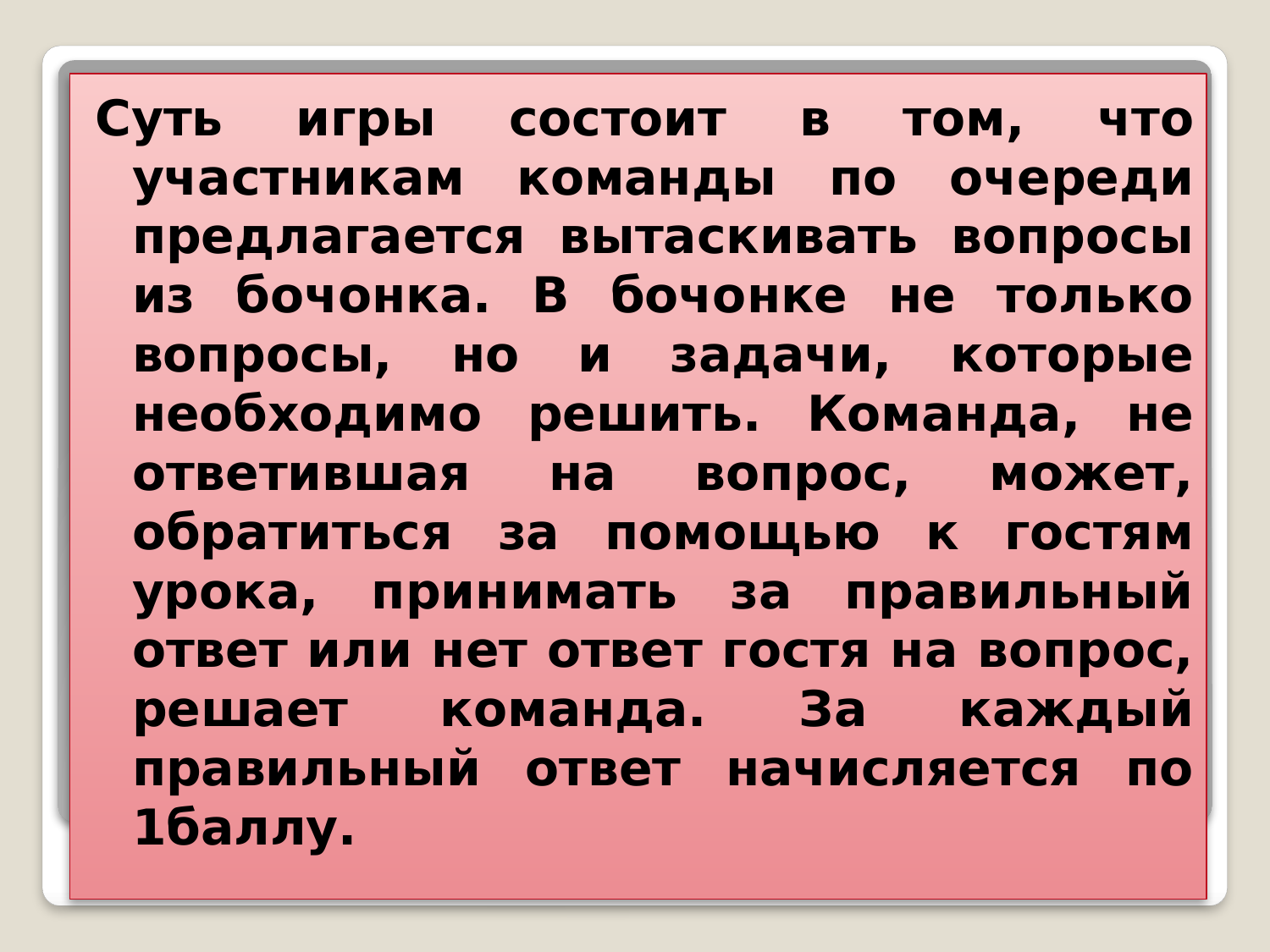

Суть игры состоит в том, что участникам команды по очереди предлагается вытаскивать вопросы из бочонка. В бочонке не только вопросы, но и задачи, которые необходимо решить. Команда, не ответившая на вопрос, может, обратиться за помощью к гостям урока, принимать за правильный ответ или нет ответ гостя на вопрос, решает команда. За каждый правильный ответ начисляется по 1баллу.